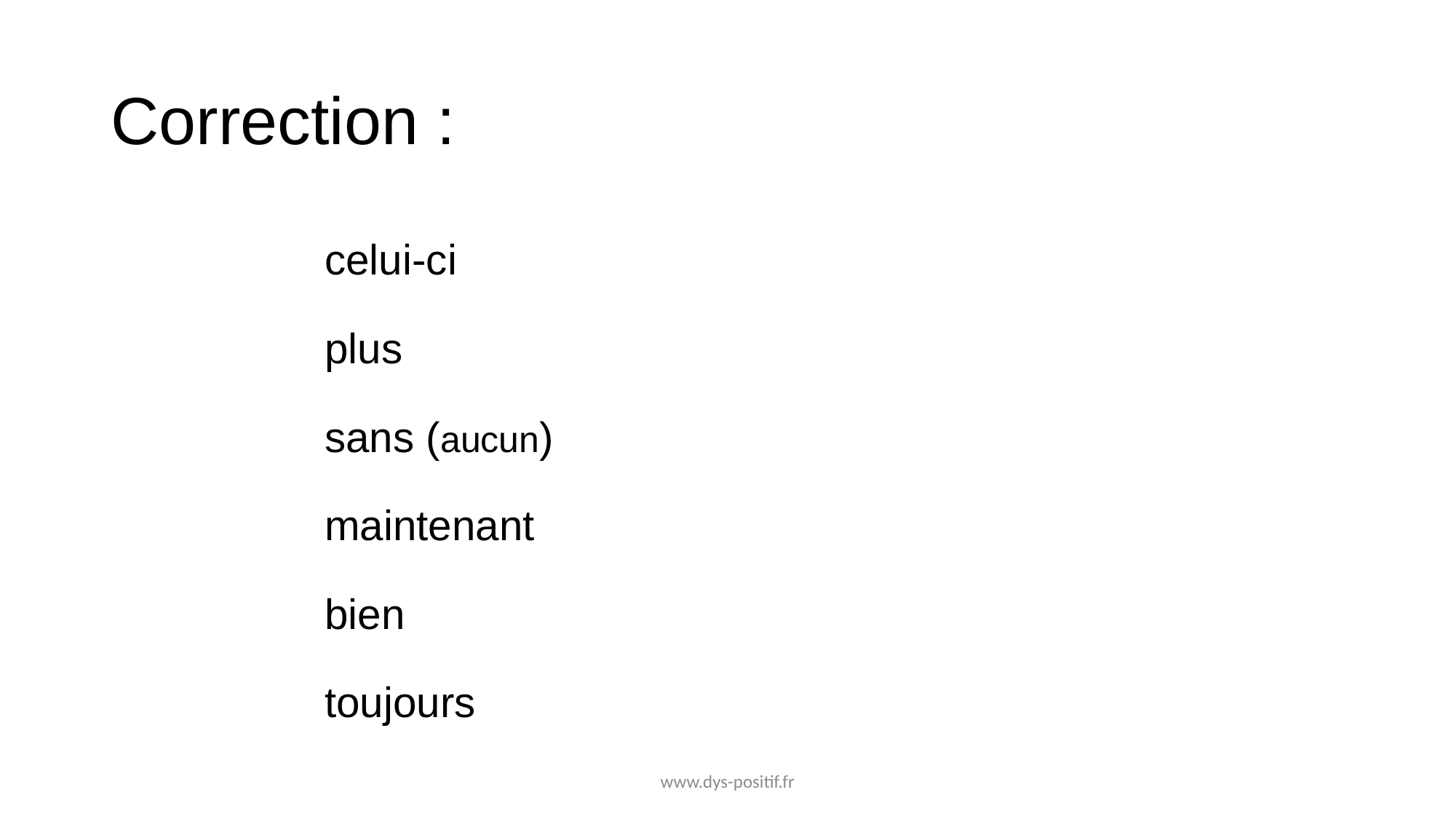

# Correction :
celui-ci
plus
sans (aucun)
maintenant
bien
toujours

www.dys-positif.fr